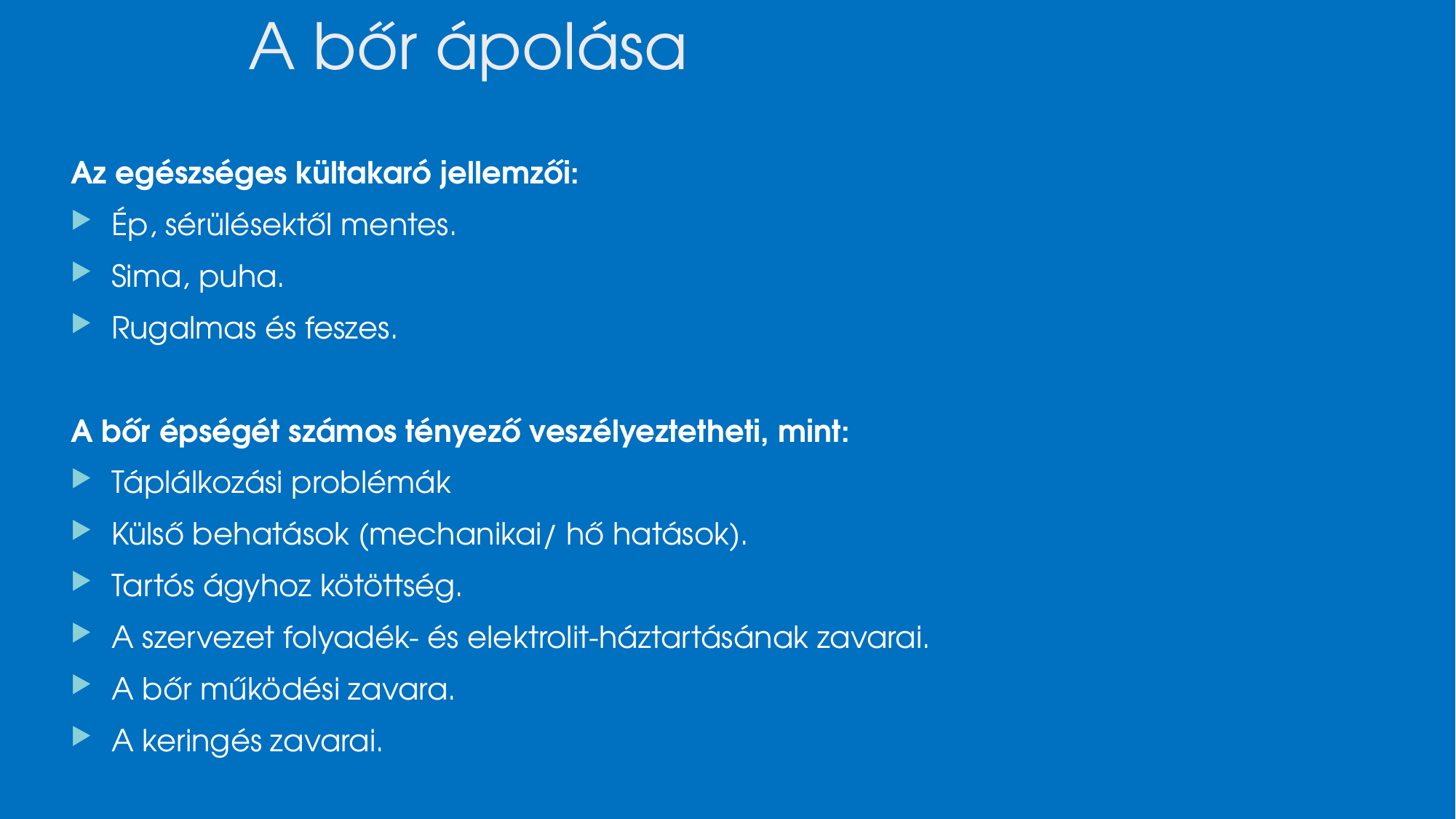

# A bőr ápolása
Az egészséges kültakaró jellemzői:
Ép, sérülésektől mentes.
Sima, puha.
Rugalmas és feszes.

A bőr épségét számos tényező veszélyeztetheti, mint:
Táplálkozási problémák
Külső behatások (mechanikai/ hő hatások).
Tartós ágyhoz kötöttség.
A szervezet folyadék- és elektrolit-háztartásának zavarai.
A bőr működési zavara.
A keringés zavarai.

gyakori problémák: bőr szárazsága, zsírossága, acne, contact dermatitis, hirsutismus, bőr elemi jelenségei, kiütések, rühesség

élettani sajátosságok életkoronként